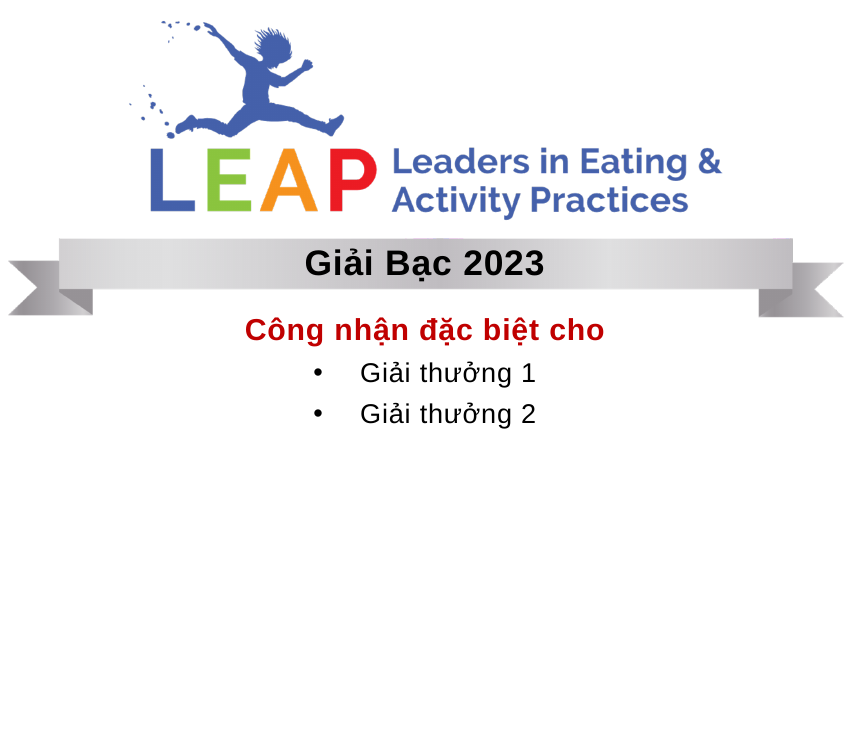

# Giải Bạc 2023
Công nhận đặc biệt cho
Giải thưởng 1
Giải thưởng 2